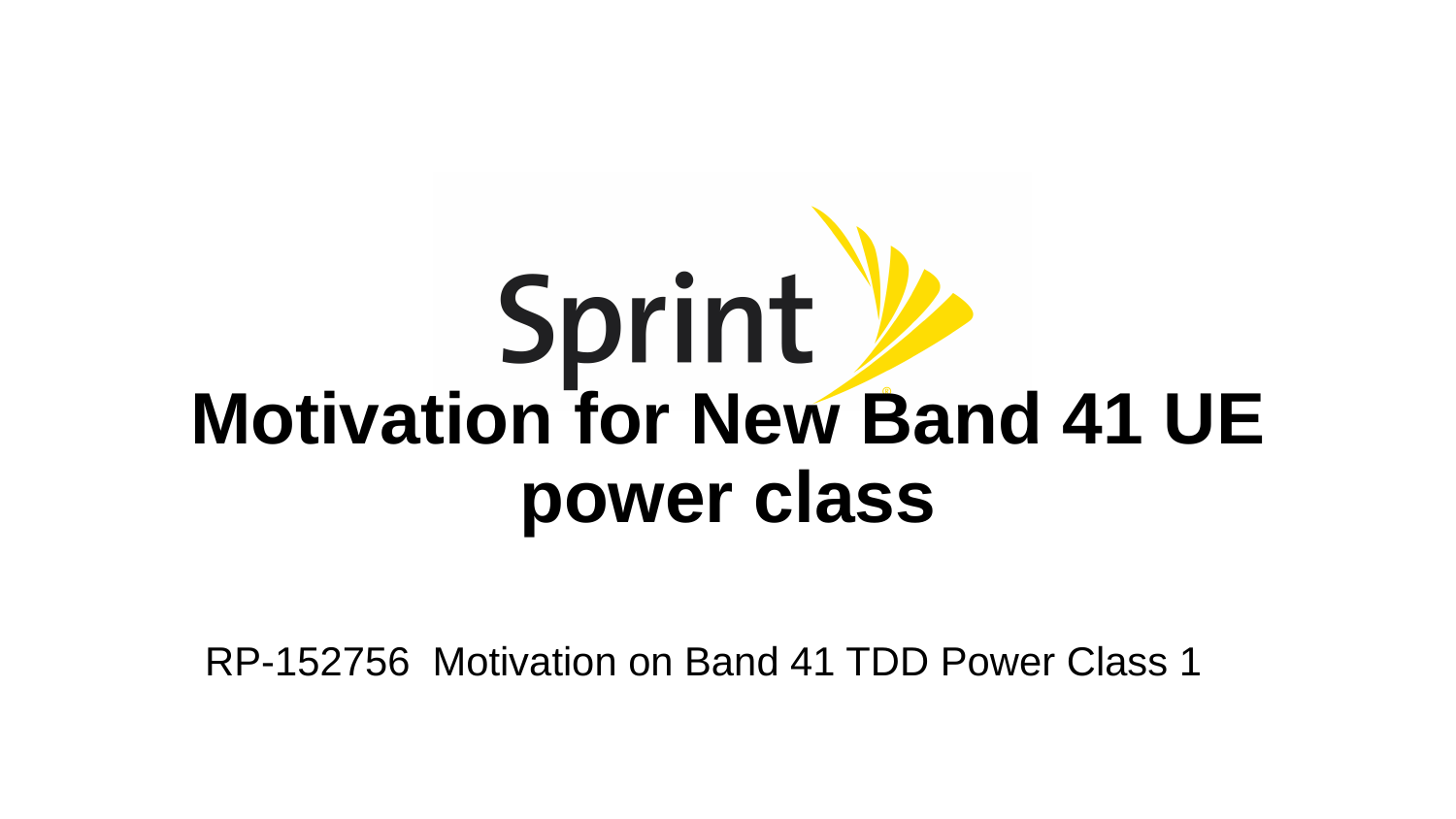

# Motivation for New Band 41 UE power class
RP-152756  Motivation on Band 41 TDD Power Class 1